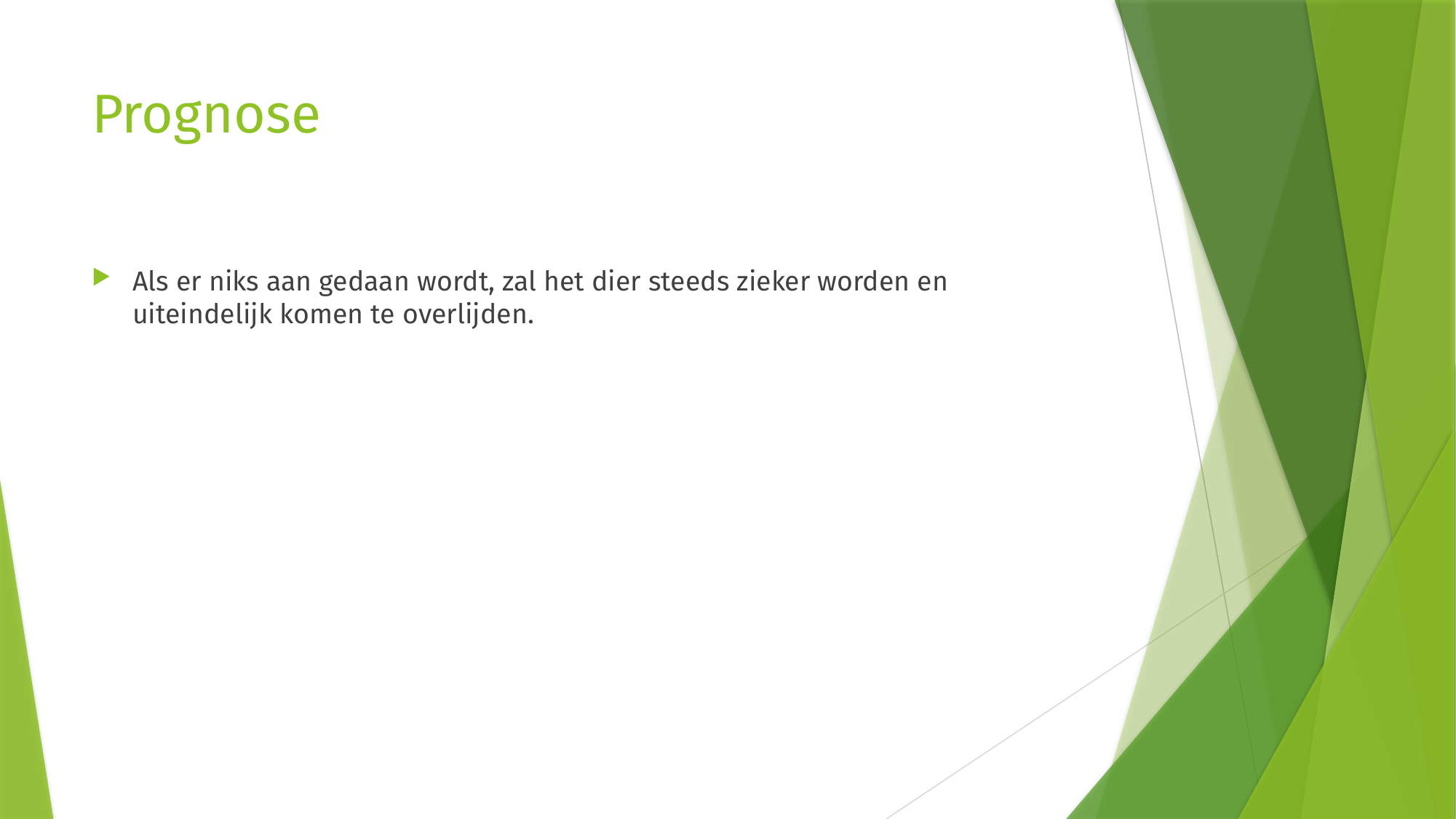

# Prognose
Als er niks aan gedaan wordt, zal het dier steeds zieker worden en uiteindelijk komen te overlijden.